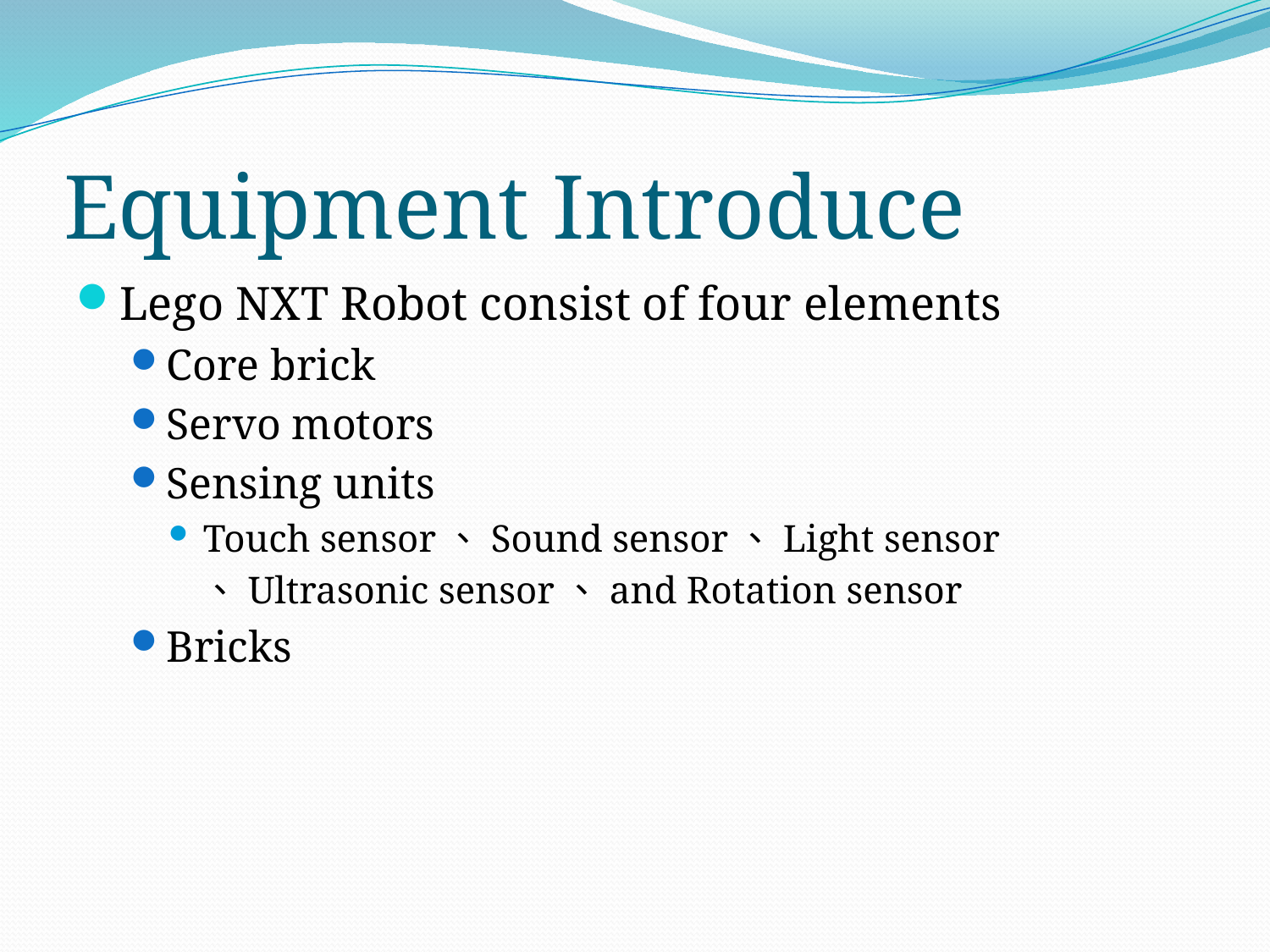

# Equipment Introduce
Lego NXT Robot consist of four elements
Core brick
Servo motors
Sensing units
Touch sensor、Sound sensor、Light sensor
   、Ultrasonic sensor、and Rotation sensor
Bricks